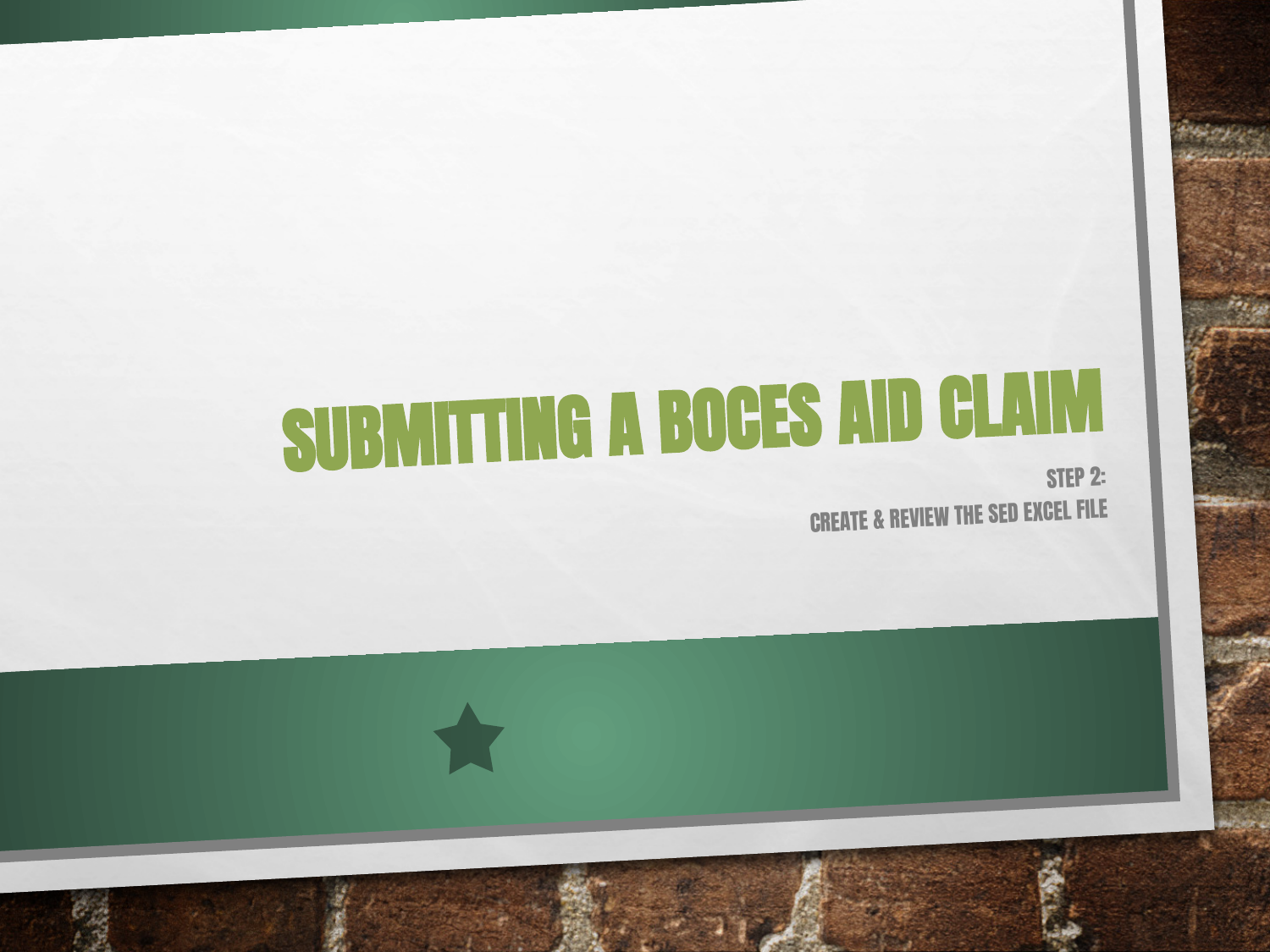

# Submitting a BOCES Aid Claim
Step 2:
Create & Review the SED Excel File